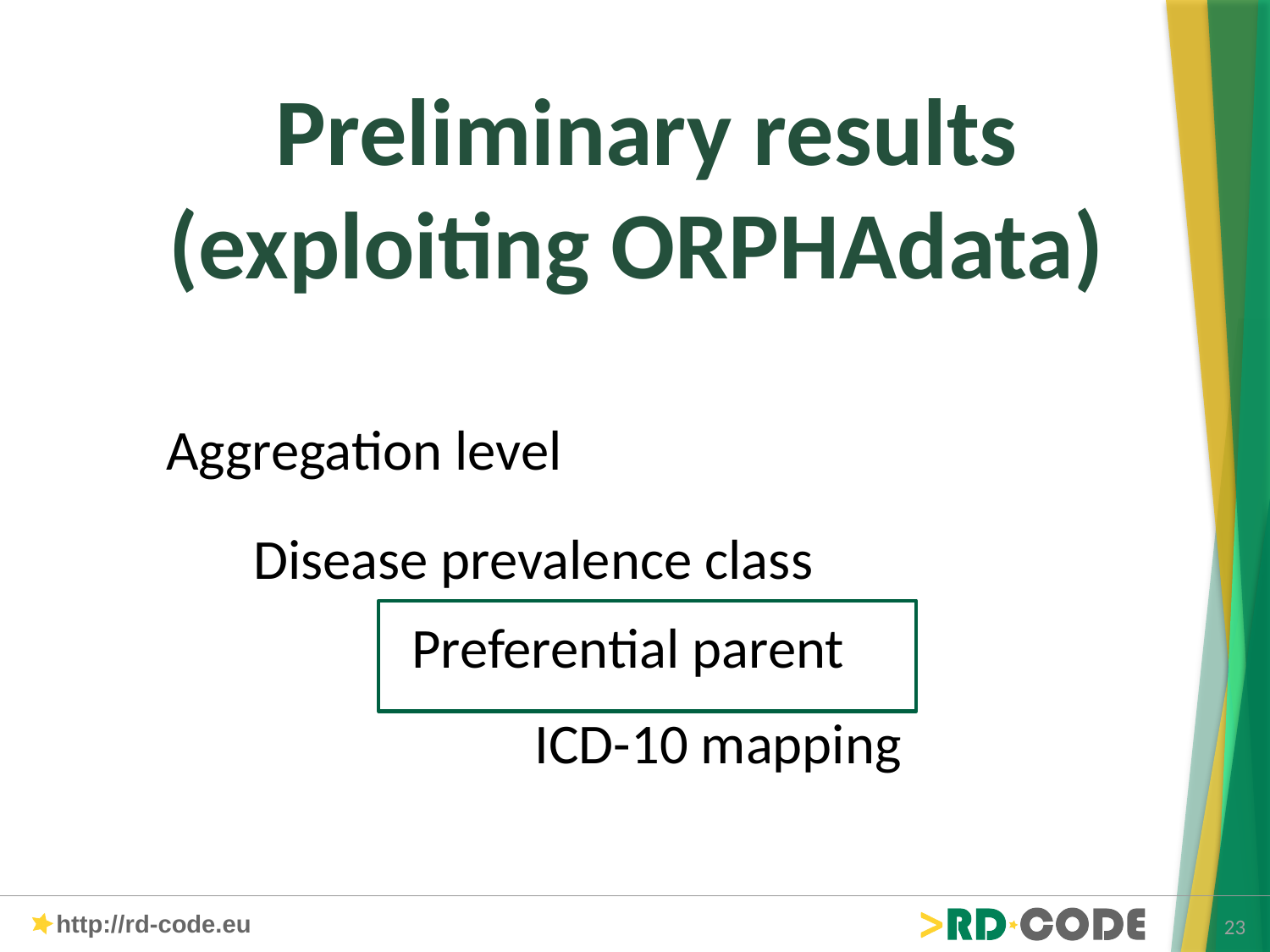

Preliminary results
(exploiting ORPHAdata)
Aggregation level
Disease prevalence class

Preferential parent
ICD-10 mapping
23